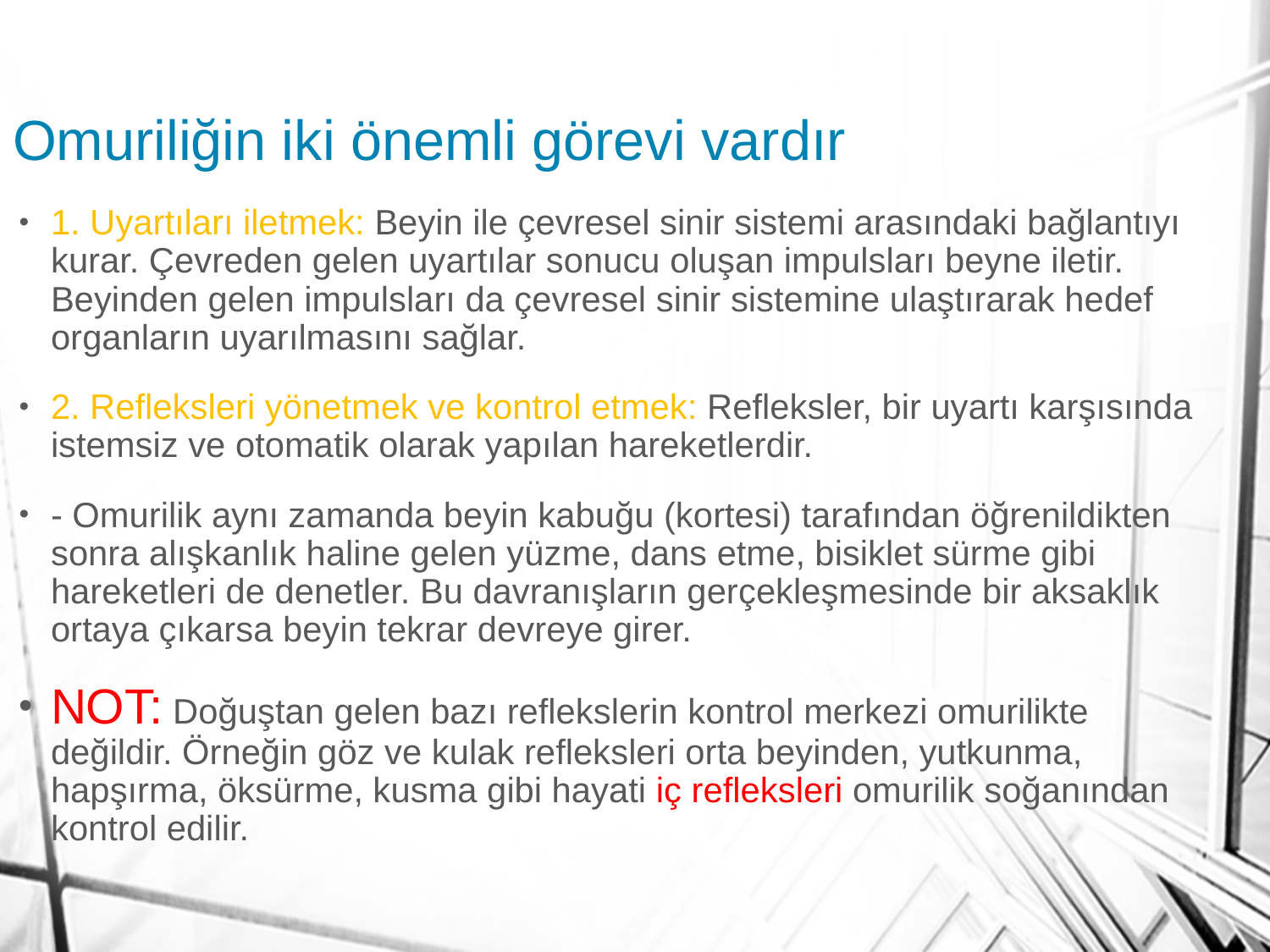

# Omuriliğin iki önemli görevi vardır
1. Uyartıları iletmek: Beyin ile çevresel sinir sistemi arasındaki bağlantıyı kurar. Çevreden gelen uyartılar sonucu oluşan impulsları beyne iletir. Beyinden gelen impulsları da çevresel sinir sistemine ulaştırarak hedef organların uyarılmasını sağlar.
2. Refleksleri yönetmek ve kontrol etmek: Refleksler, bir uyartı karşısında istemsiz ve otomatik olarak yapılan hareketlerdir.
- Omurilik aynı zamanda beyin kabuğu (kortesi) tarafından öğrenildikten sonra alışkanlık haline gelen yüzme, dans etme, bisiklet sürme gibi hareketleri de denetler. Bu davranışların gerçekleşmesinde bir aksaklık ortaya çıkarsa beyin tekrar devreye girer.
NOT: Doğuştan gelen bazı reflekslerin kontrol merkezi omurilikte değildir. Örneğin göz ve kulak refleksleri orta beyinden, yutkunma, hapşırma, öksürme, kusma gibi hayati iç refleksleri omurilik soğanından kontrol edilir.